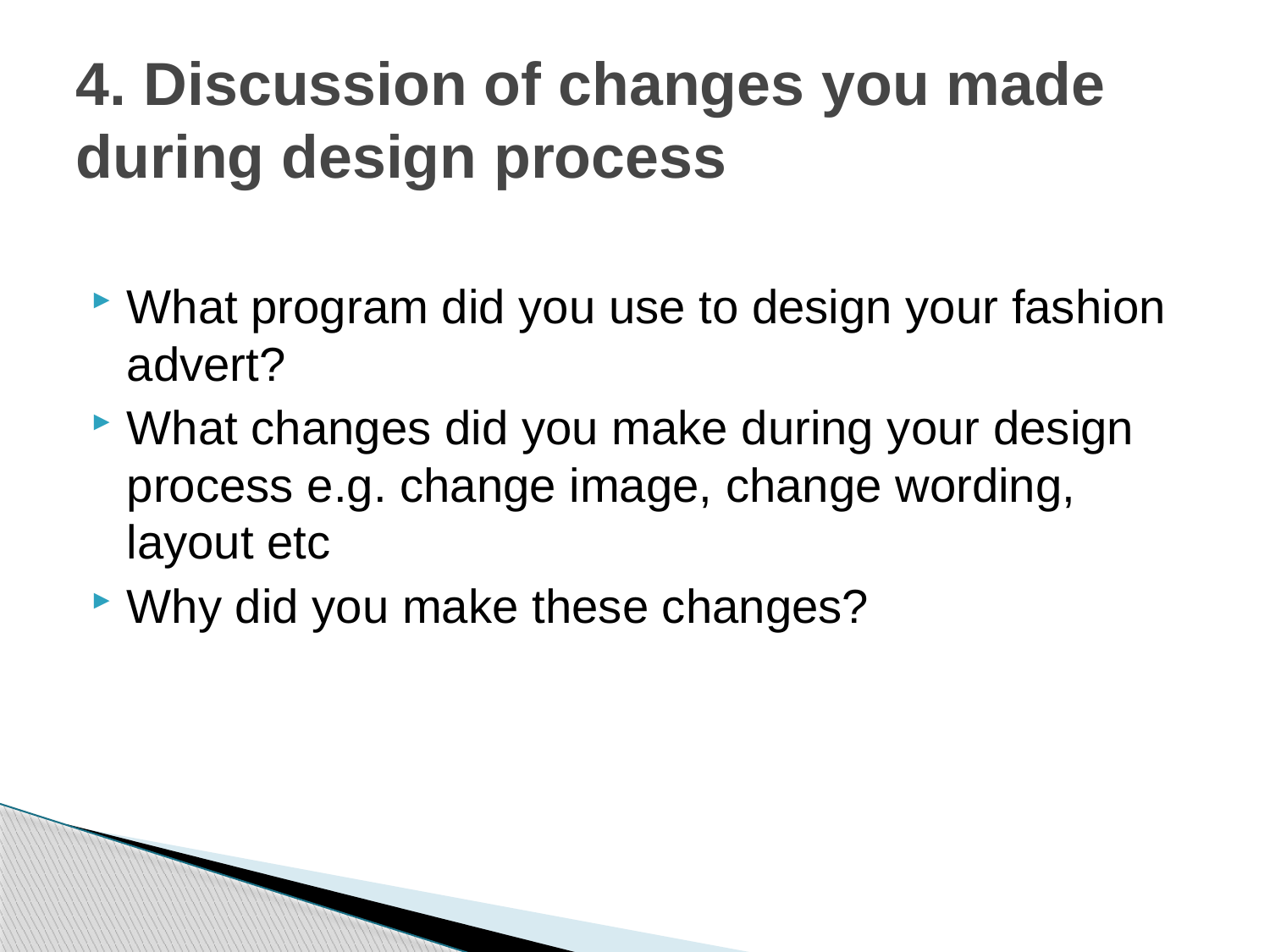

# 4. Discussion of changes you made during design process

What program did you use to design your fashion advert?
What changes did you make during your design process e.g. change image, change wording, layout etc
Why did you make these changes?